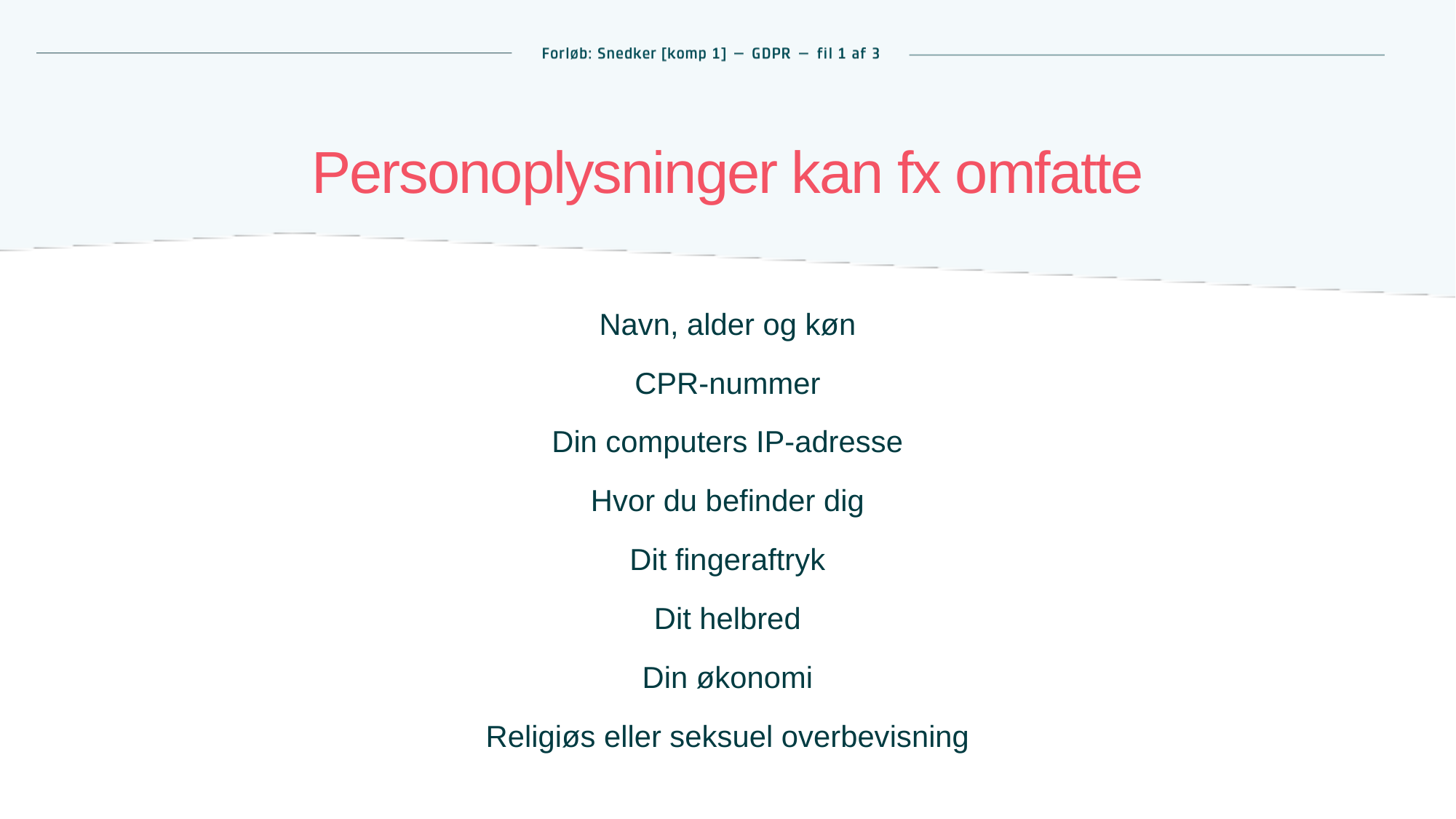

# Personoplysninger kan fx omfatte
Navn, alder og køn
CPR-nummer
Din computers IP-adresse
Hvor du befinder dig
Dit fingeraftryk
Dit helbred
Din økonomi
Religiøs eller seksuel overbevisning
4